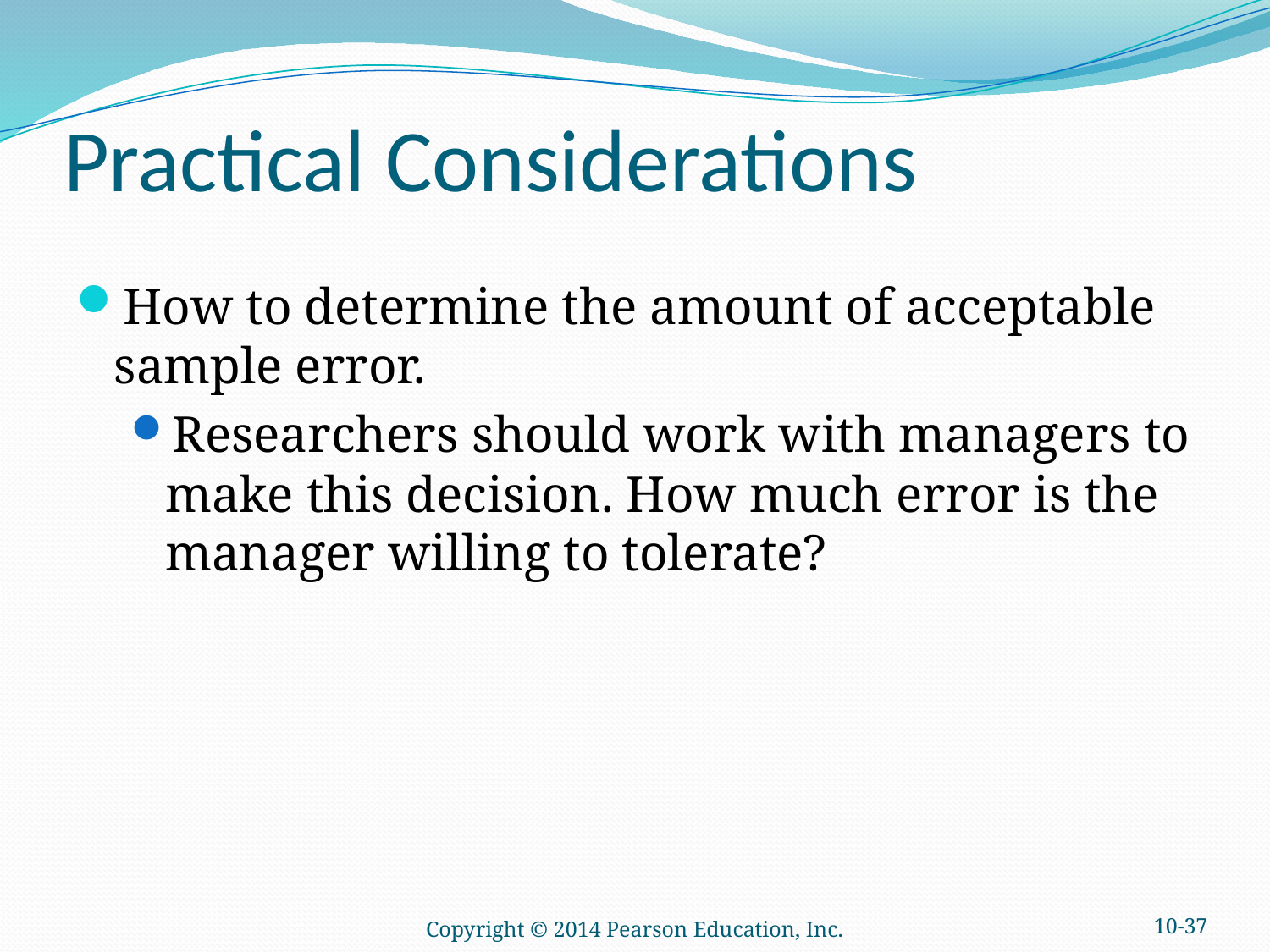

# Practical Considerations
How to determine the amount of acceptable sample error.
Researchers should work with managers to make this decision. How much error is the manager willing to tolerate?